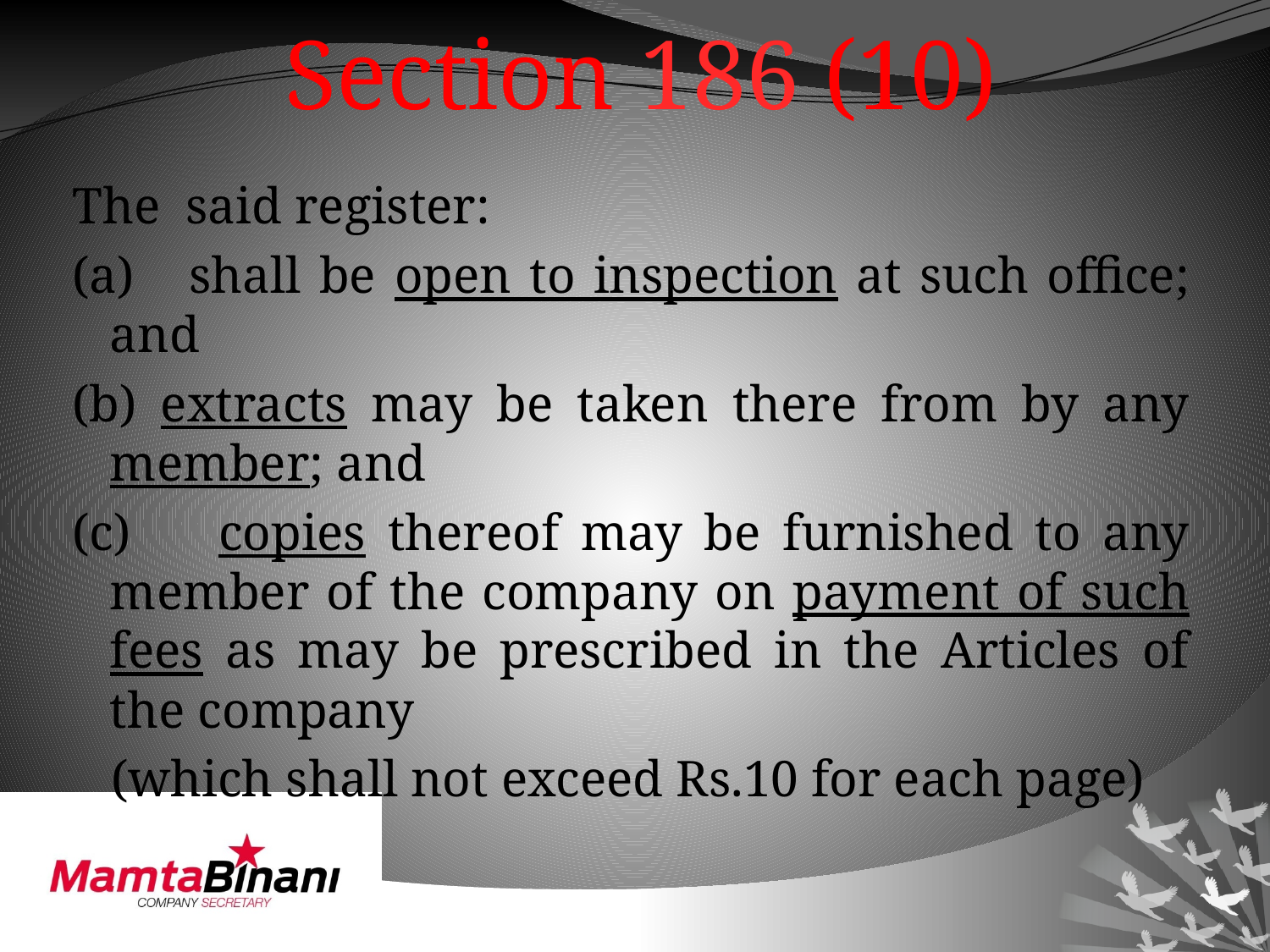

# Section 186 (10)
The  said register:
(a)   shall be open to inspection at such office; and
(b) extracts may be taken there from by any member; and
(c)    copies thereof may be furnished to any member of the company on payment of such fees as may be prescribed in the Articles of the company
   (which shall not exceed Rs.10 for each page)